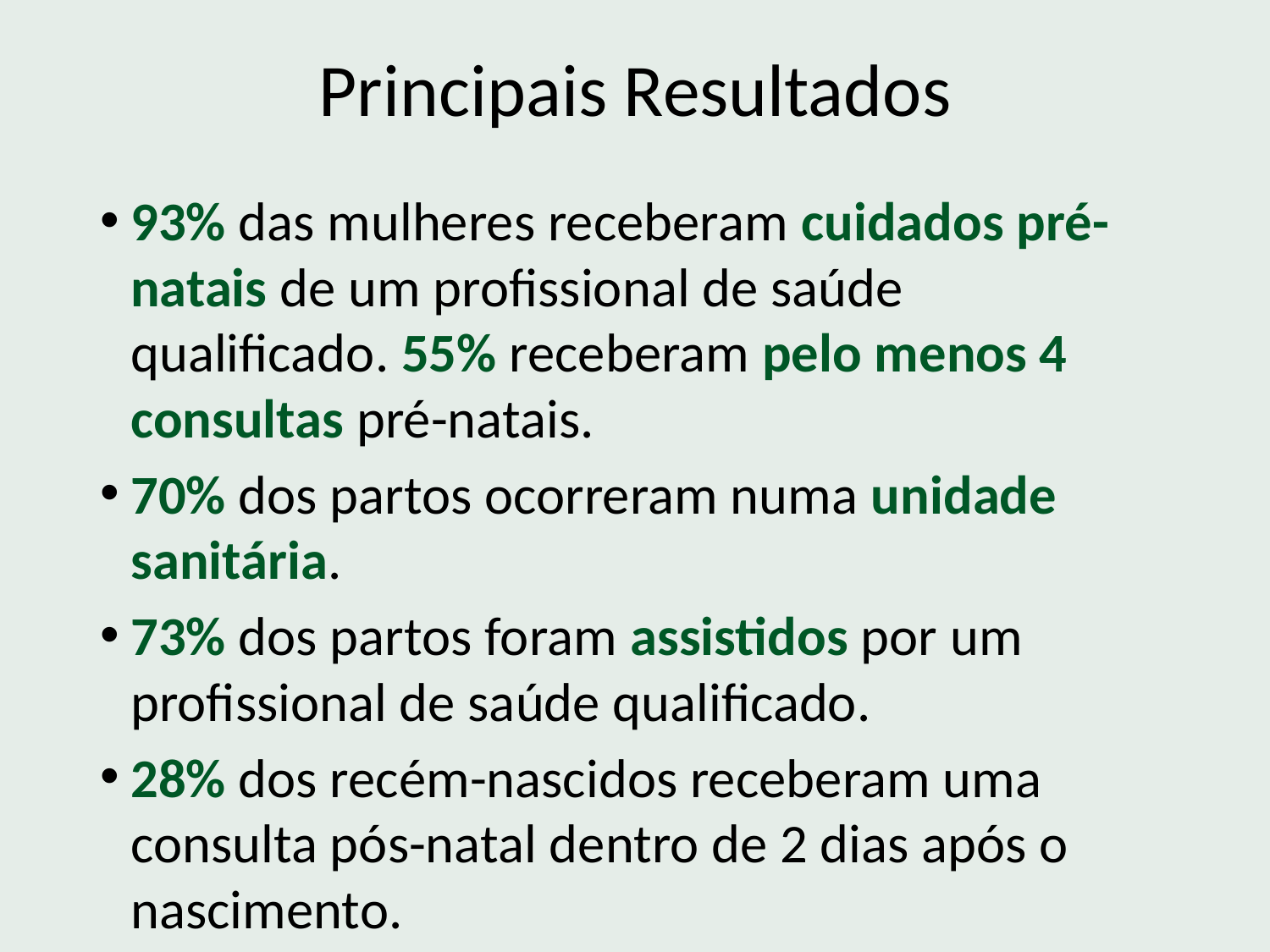

Principais Resultados
93% das mulheres receberam cuidados pré-natais de um profissional de saúde qualificado. 55% receberam pelo menos 4 consultas pré-natais.
70% dos partos ocorreram numa unidade sanitária.
73% dos partos foram assistidos por um profissional de saúde qualificado.
28% dos recém-nascidos receberam uma consulta pós-natal dentro de 2 dias após o nascimento.